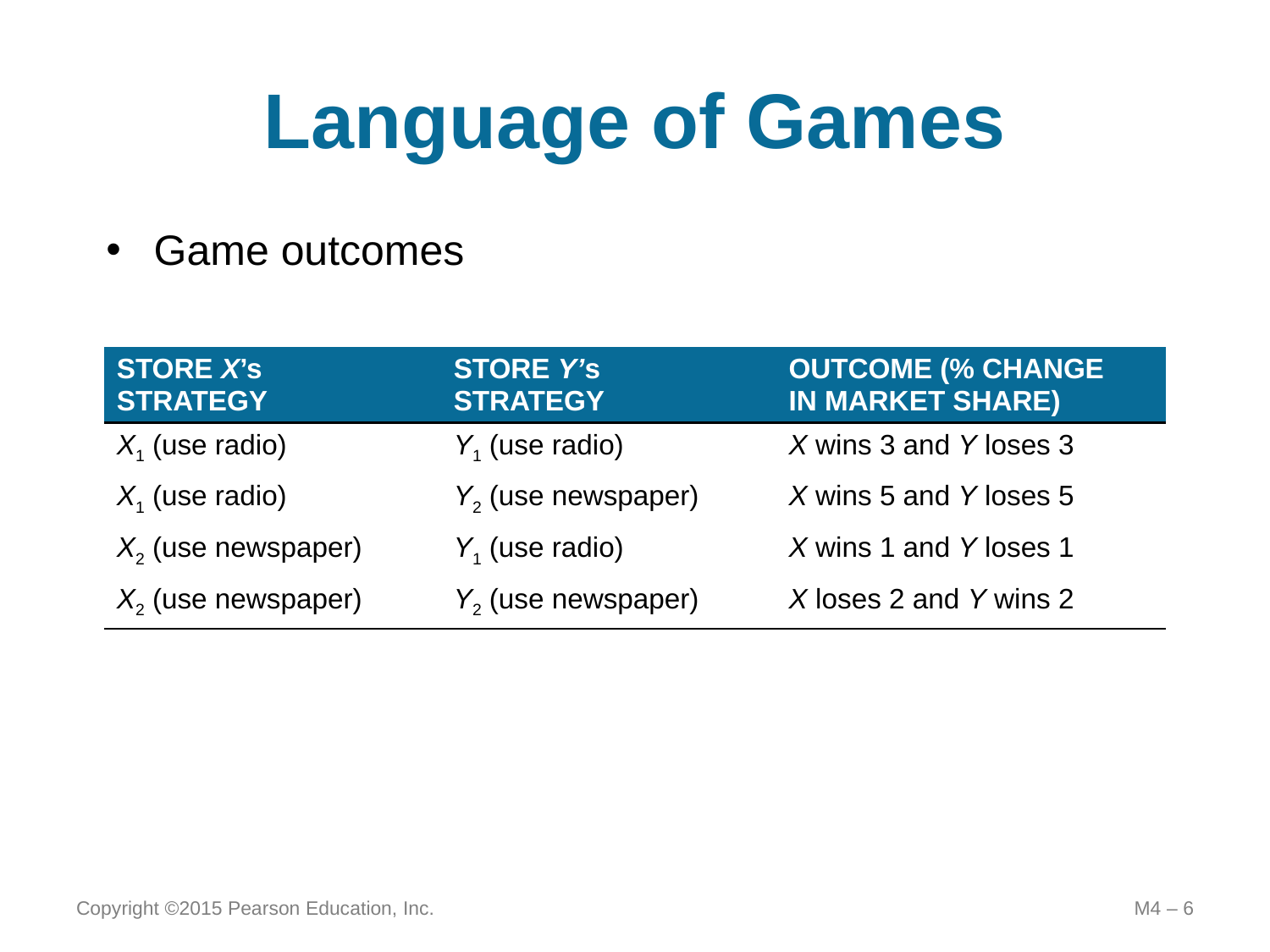

# Language of Games
Game outcomes
| STORE X’s STRATEGY | STORE Y’s STRATEGY | OUTCOME (% CHANGE IN MARKET SHARE) |
| --- | --- | --- |
| X1 (use radio) | Y1 (use radio) | X wins 3 and Y loses 3 |
| X1 (use radio) | Y2 (use newspaper) | X wins 5 and Y loses 5 |
| X2 (use newspaper) | Y1 (use radio) | X wins 1 and Y loses 1 |
| X2 (use newspaper) | Y2 (use newspaper) | X loses 2 and Y wins 2 |
Copyright ©2015 Pearson Education, Inc.
M4 – 6